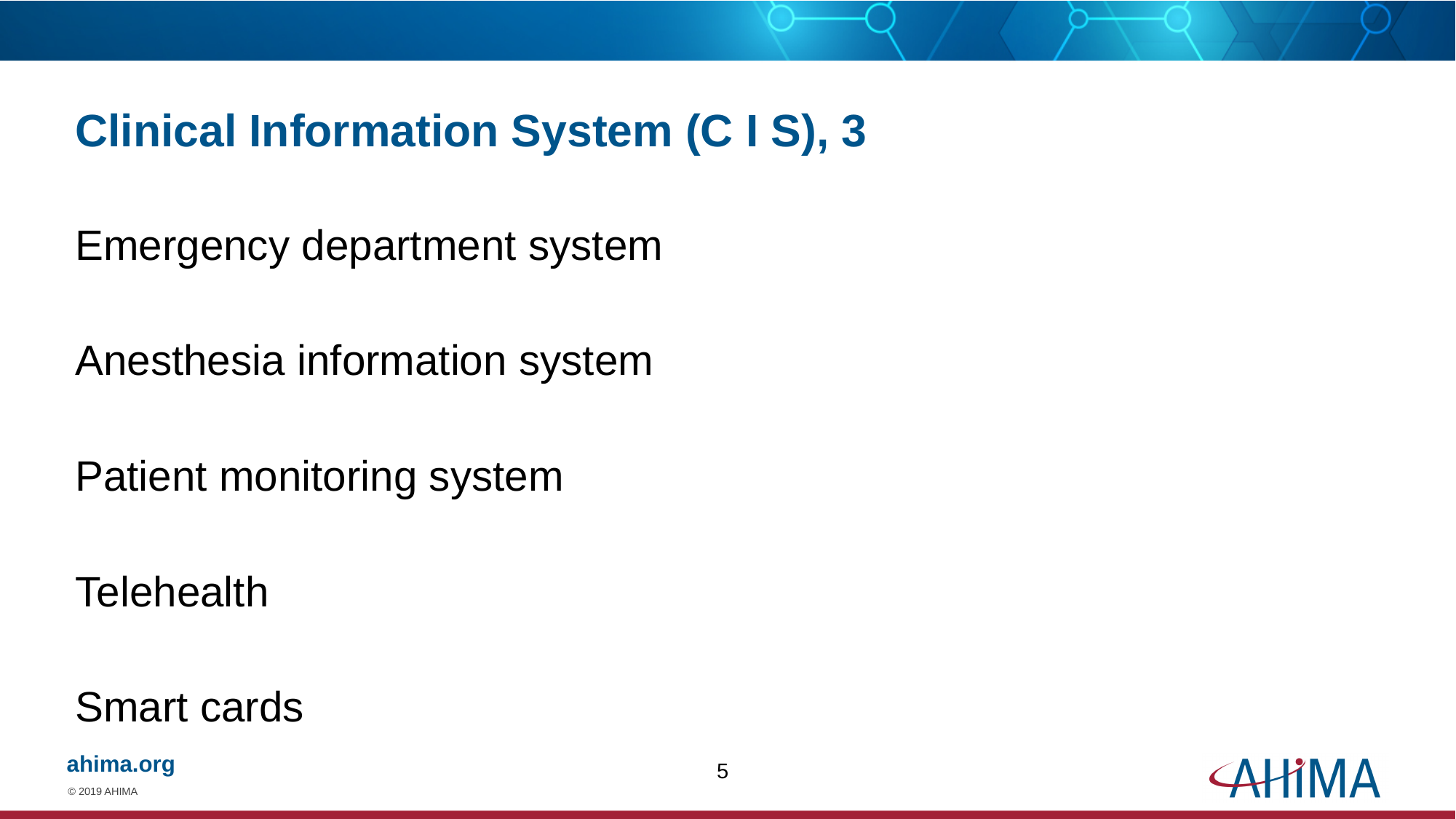

# Clinical Information System (C I S), 3
Emergency department system

Anesthesia information system

Patient monitoring system

Telehealth

Smart cards